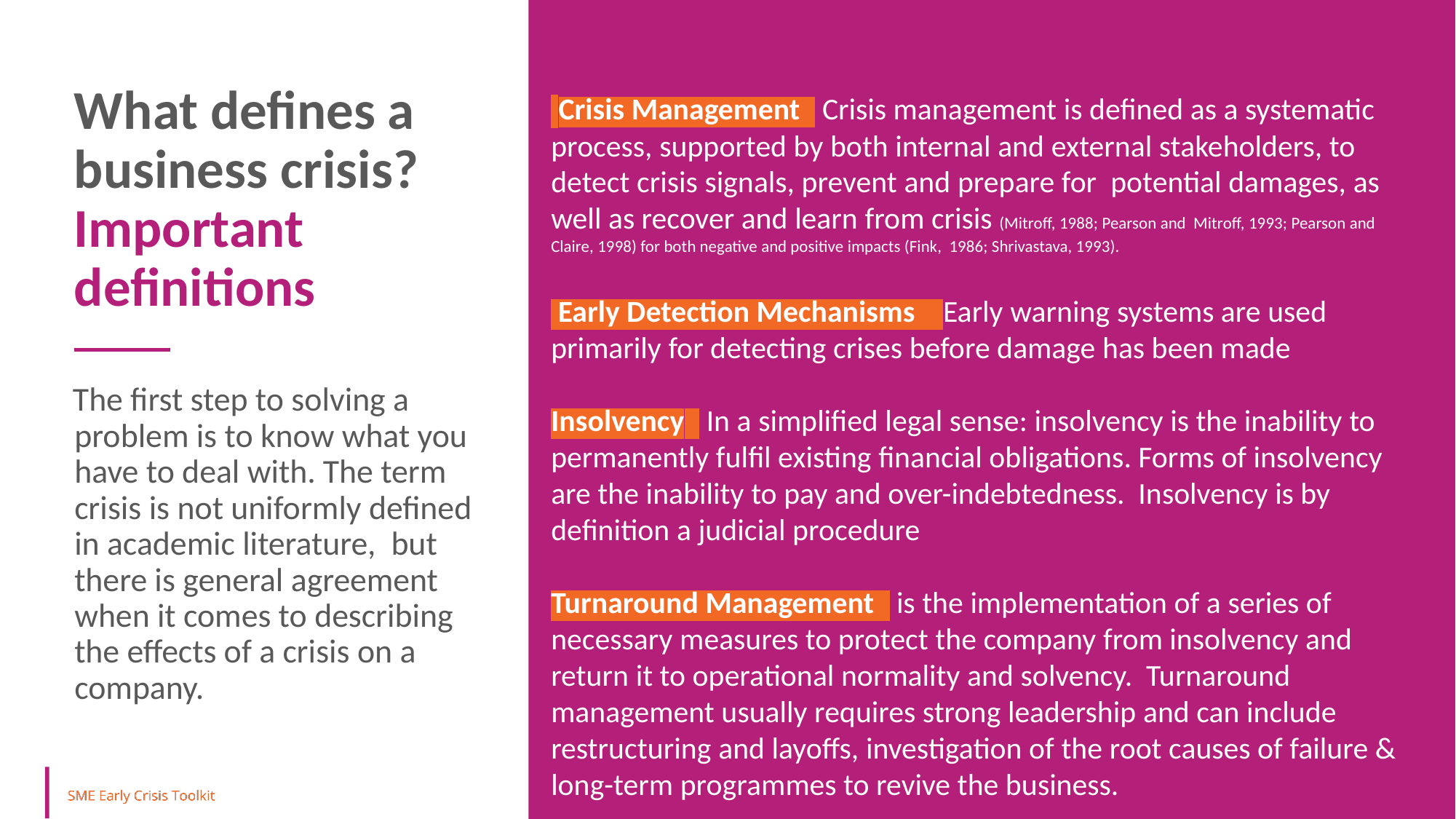

What defines a business crisis?  Important definitions

 Crisis Management . Crisis management is defined as a systematic process, supported by both internal and external stakeholders, to detect crisis signals, prevent and prepare for  potential damages, as well as recover and learn from crisis (Mitroff, 1988; Pearson and  Mitroff, 1993; Pearson and Claire, 1998) for both negative and positive impacts (Fink,  1986; Shrivastava, 1993).

 Early Detection Mechanisms    Early warning systems are used primarily for detecting crises before damage has been made

Insolvency . In a simplified legal sense: insolvency is the inability to permanently fulfil existing financial obligations. Forms of insolvency are the inability to pay and over-indebtedness.  Insolvency is by definition a judicial procedure

Turnaround Management . is the implementation of a series of necessary measures to protect the company from insolvency and return it to operational normality and solvency.  Turnaround management usually requires strong leadership and can include restructuring and layoffs, investigation of the root causes of failure & long-term programmes to revive the business.

The first step to solving a problem is to know what you have to deal with. The term crisis is not uniformly defined in academic literature,  but there is general agreement when it comes to describing the effects of a crisis on a company.